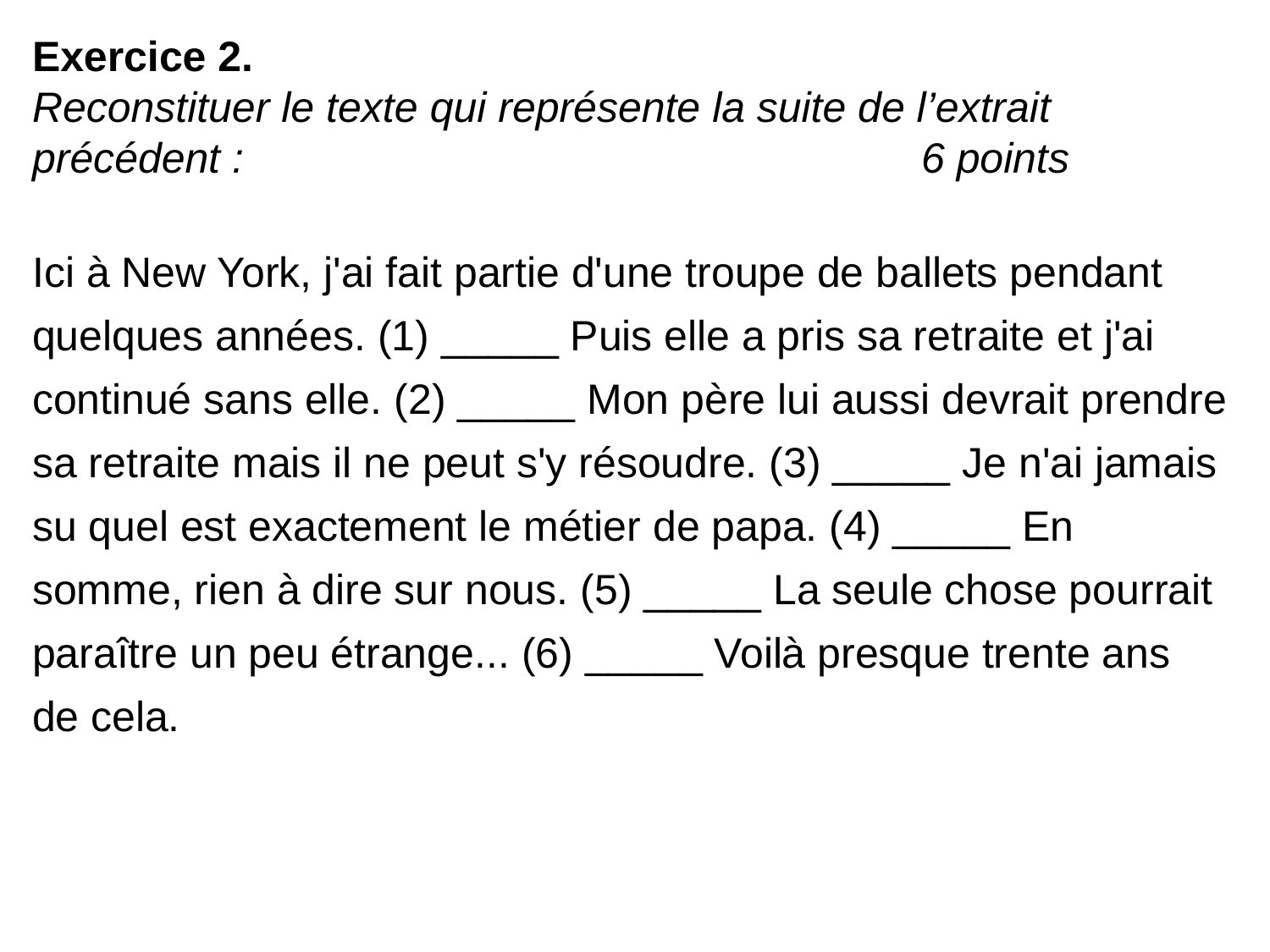

Exercice 2.
Reconstituer le texte qui représente la suite de l’extrait précédent :						6 points

Ici à New York, j'ai fait partie d'une troupe de ballets pendant quelques années. (1) _____ Puis elle a pris sa retraite et j'ai continué sans elle. (2) _____ Mon père lui aussi devrait prendre sa retraite mais il ne peut s'y résoudre. (3) _____ Je n'ai jamais su quel est exactement le métier de papa. (4) _____ En somme, rien à dire sur nous. (5) _____ La seule chose pourrait paraître un peu étrange... (6) _____ Voilà presque trente ans de cela.